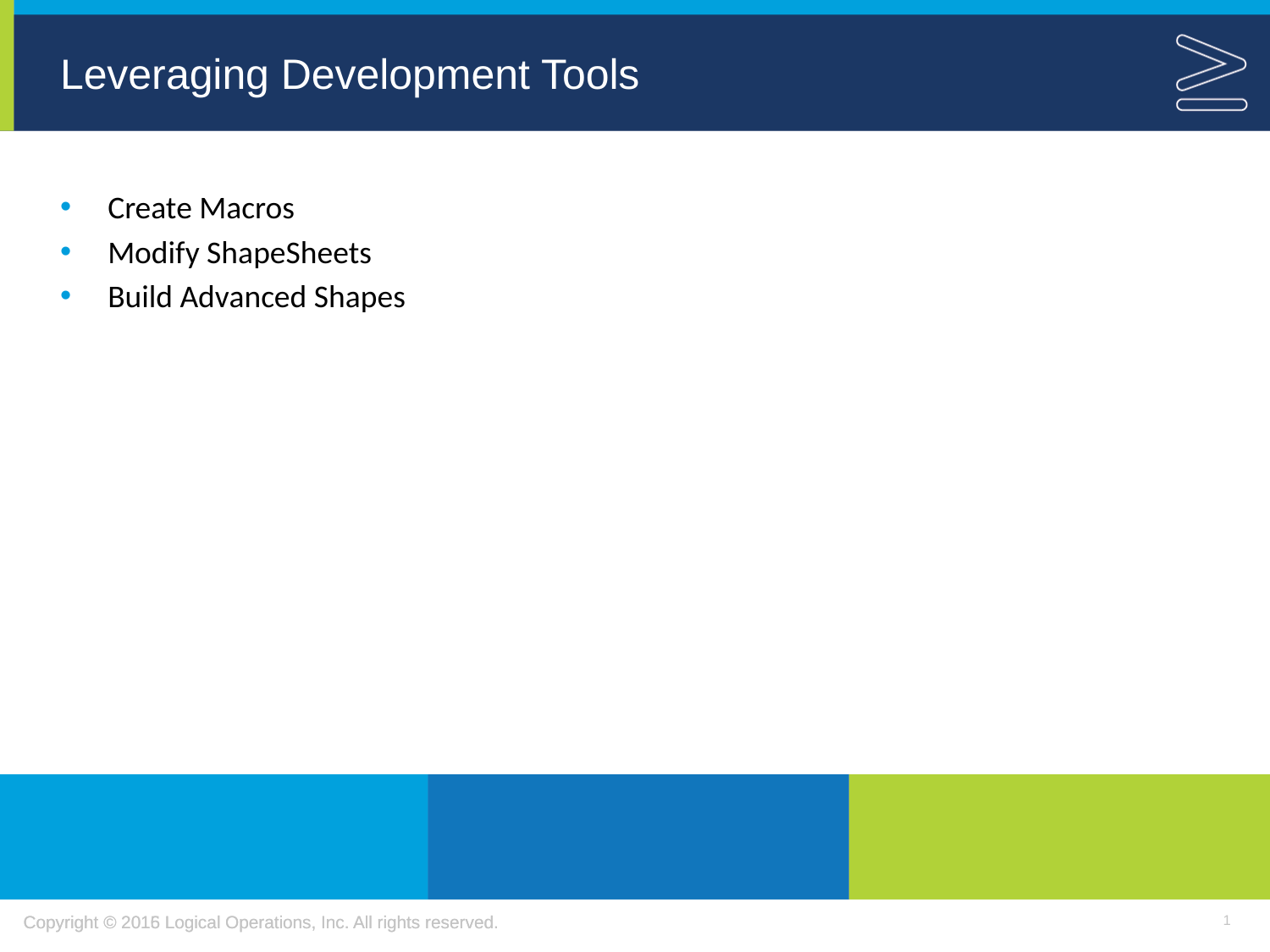

# Leveraging Development Tools
Create Macros
Modify ShapeSheets
Build Advanced Shapes

1